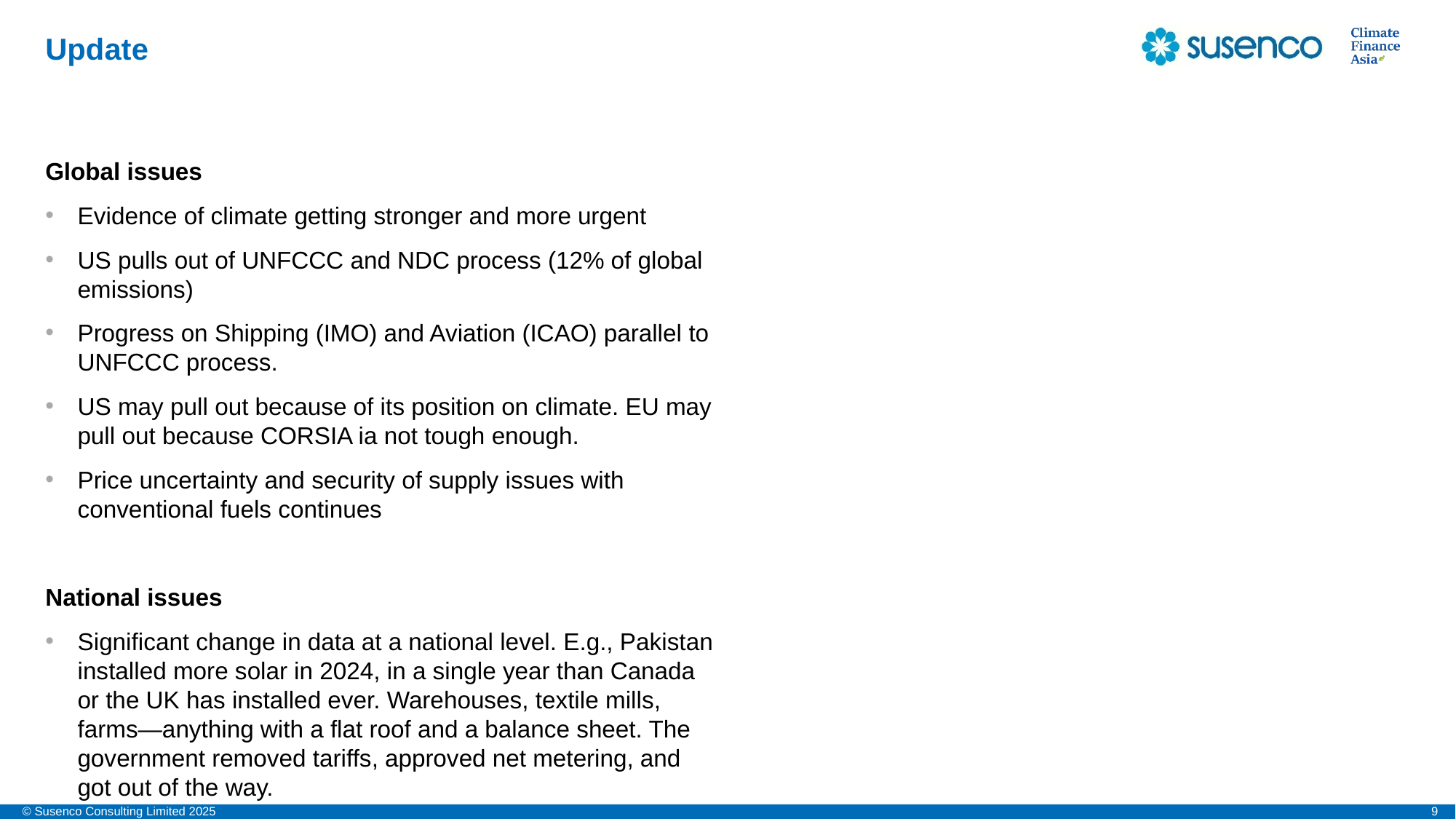

# Update
Global issues
Evidence of climate getting stronger and more urgent
US pulls out of UNFCCC and NDC process (12% of global emissions)
Progress on Shipping (IMO) and Aviation (ICAO) parallel to UNFCCC process.
US may pull out because of its position on climate. EU may pull out because CORSIA ia not tough enough.
Price uncertainty and security of supply issues with conventional fuels continues

National issues
Significant change in data at a national level. E.g., Pakistan installed more solar in 2024, in a single year than Canada or the UK has installed ever. Warehouses, textile mills, farms—anything with a flat roof and a balance sheet. The government removed tariffs, approved net metering, and got out of the way.